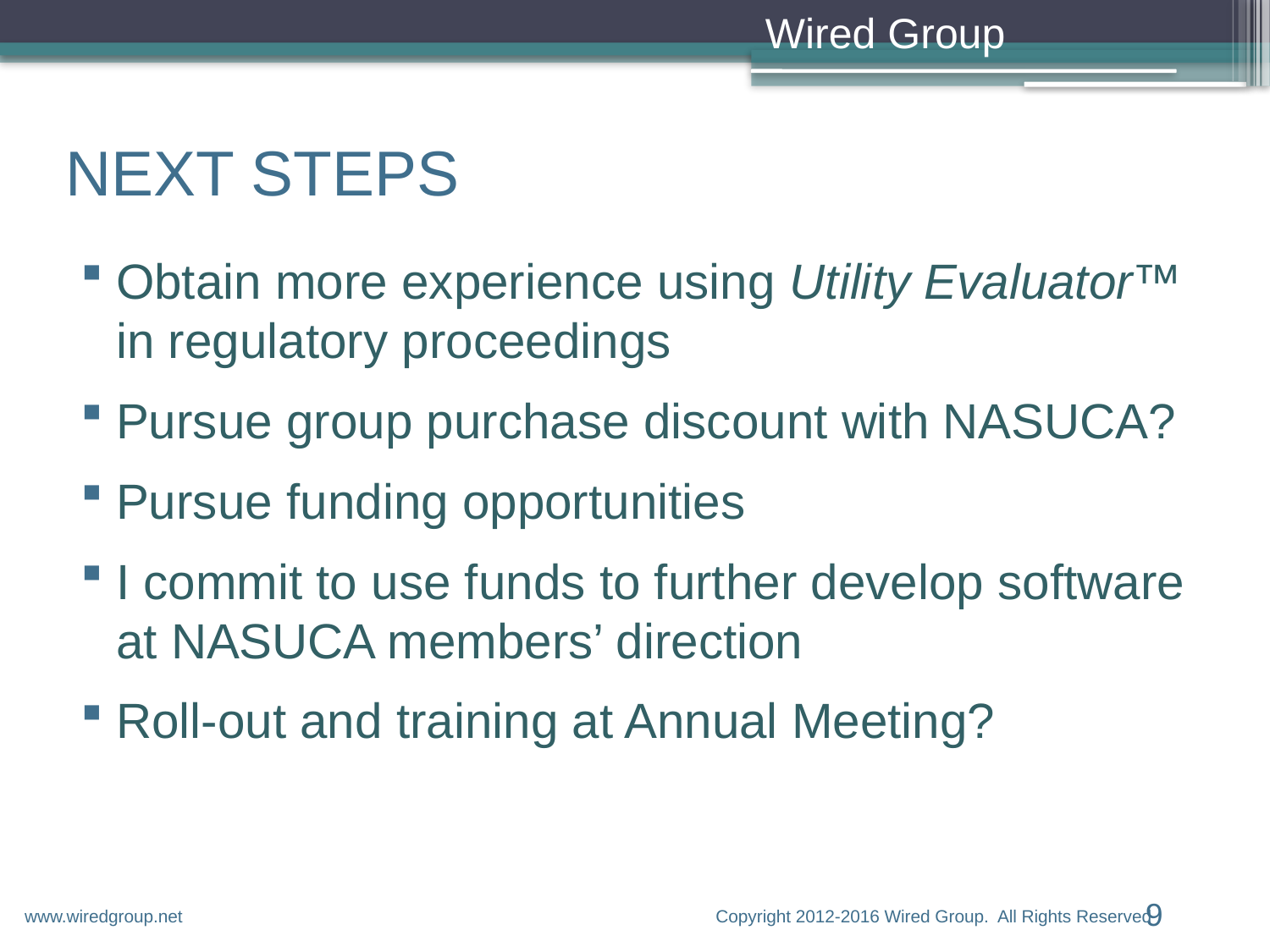

# NEXT STEPS
Obtain more experience using Utility Evaluator™ in regulatory proceedings
Pursue group purchase discount with NASUCA?
Pursue funding opportunities
I commit to use funds to further develop software at NASUCA members’ direction
Roll-out and training at Annual Meeting?
Copyright 2012-2016 Wired Group.  All Rights Reserved